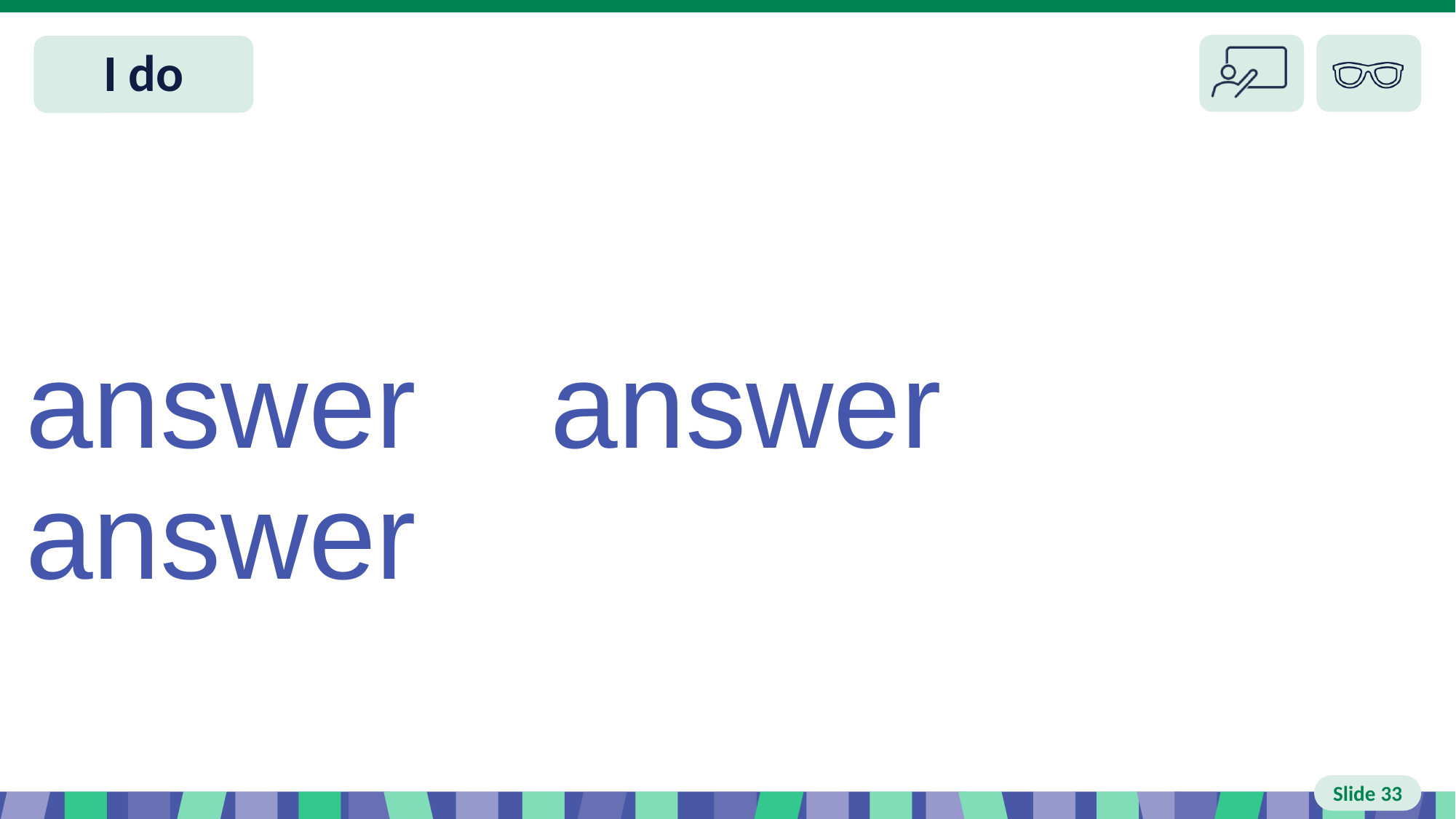

Slide 33 I do
answer    answer    answer